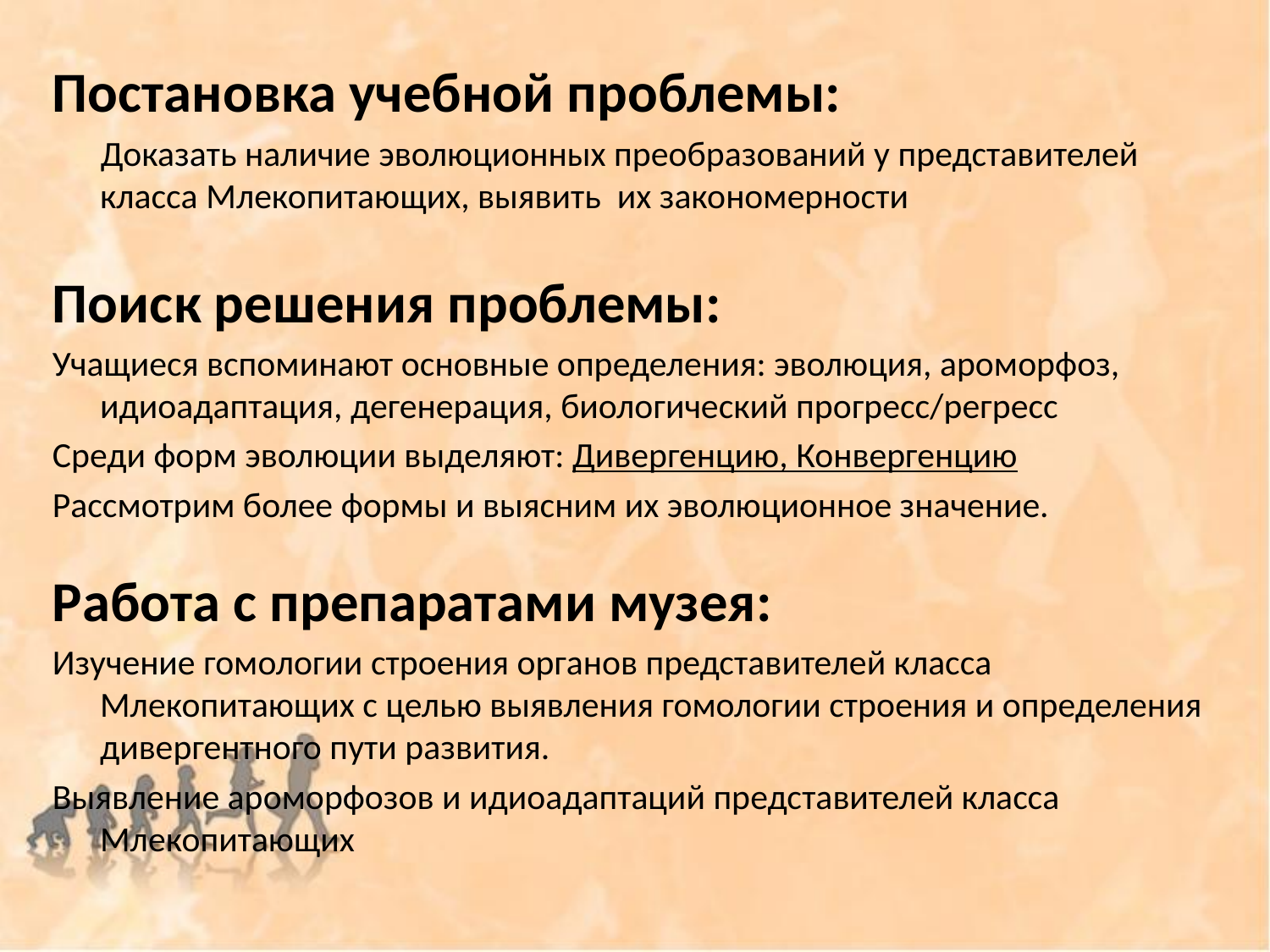

Постановка учебной проблемы:
      Доказать наличие эволюционных преобразований у представителей класса Млекопитающих, выявить  их закономерности

Поиск решения проблемы:
Учащиеся вспоминают основные определения: эволюция, ароморфоз, идиоадаптация, дегенерация, биологический прогресс/регресс
Среди форм эволюции выделяют: Дивергенцию, Конвергенцию
Рассмотрим более формы и выясним их эволюционное значение.

Работа с препаратами музея:
Изучение гомологии строения органов представителей класса Млекопитающих с целью выявления гомологии строения и определения дивергентного пути развития.
Выявление ароморфозов и идиоадаптаций представителей класса Млекопитающих